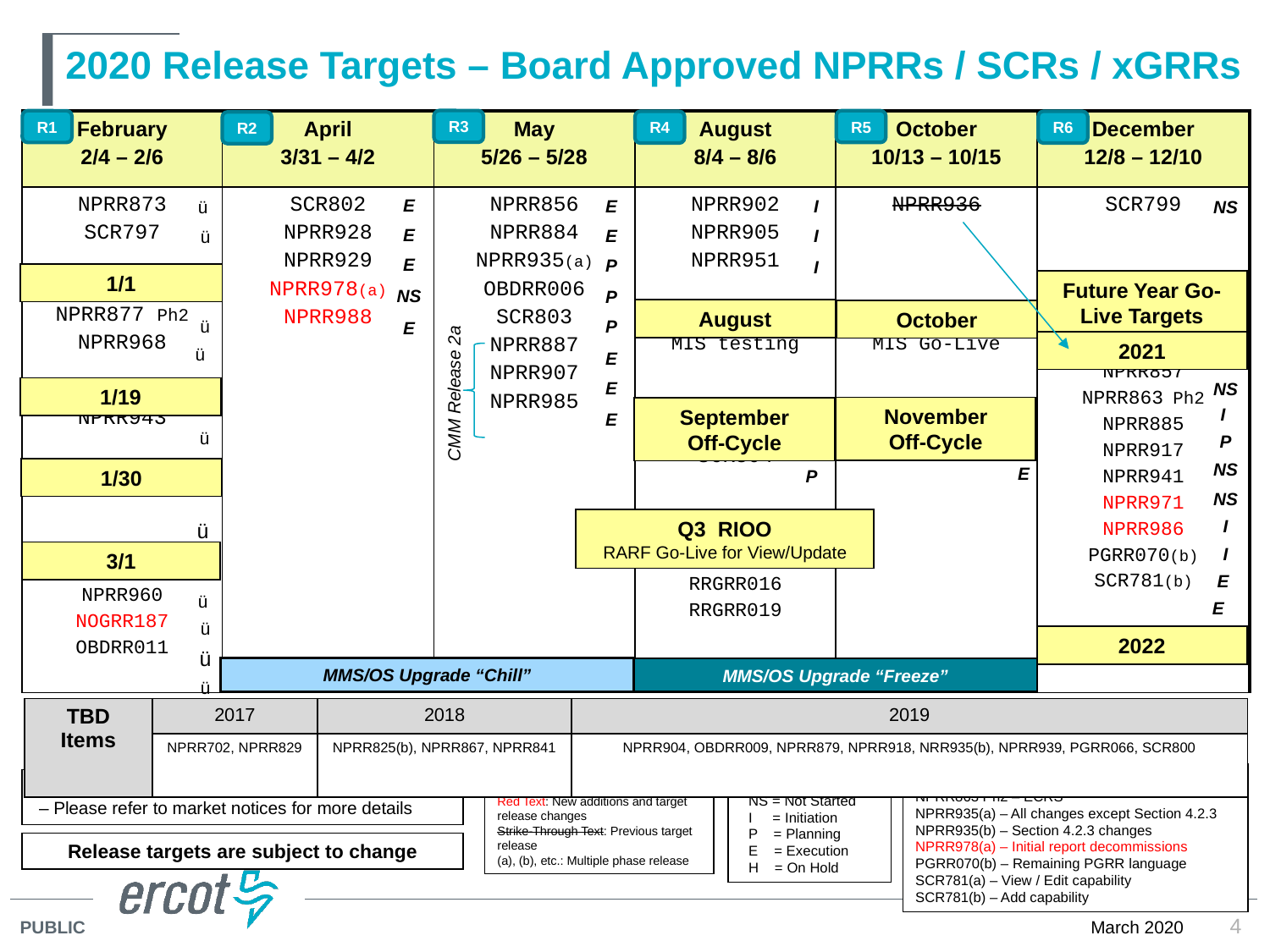

# 2020 Release Targets – Board Approved NPRRs / SCRs / xGRRs
R3
R5
R1
| February 2/4 – 2/6 | April 3/31 – 4/2 | May 5/26 – 5/28 | August 8/4 – 8/6 | October 10/13 – 10/15 | December 12/8 – 12/10 |
| --- | --- | --- | --- | --- | --- |
| NPRR873 SCR797 NPRR877 Ph2 NPRR968 NPRR943 EMIL Web Interface NPRR863 Ph1 NPRR960 NOGRR187 OBDRR011 | SCR802 NPRR928 NPRR929 NPRR978(a) NPRR988 | NPRR856 NPRR884 NPRR935(a) OBDRR006 SCR803 NPRR887 NPRR907 NPRR985 | NPRR902 NPRR905 NPRR951 MIS testing SCR804 SCR781(a) RRGRR016 RRGRR019 | NPRR936 MIS Go-Live MMS/OS Refresh | SCR799 NPRR857 NPRR863 Ph2 NPRR885 NPRR917 NPRR941 NPRR971 NPRR986 PGRR070(b) SCR781(b) |
R4
R6
R2
E

E

E

NS

E

I

I

I

P
E

E

P

P

P

E

E

E
NS

NS

I

P

NS

NS

I

I

E

E
ü

ü

ü
1/1
Future Year Go-Live Targets
August
October
ü

ü
2021

CMM Release 2a
1/19
November
Off-Cycle
September
Off-Cycle
ü
E
1/30
Q3  RIOO
RARF Go-Live for View/Update
3/1
ü

ü

ü

ü
2022
MMS/OS Upgrade “Chill”
MMS/OS Upgrade “Freeze”
| TBD Items | 2017 | 2018 | 2019 |
| --- | --- | --- | --- |
|  | NPRR702, NPRR829 | NPRR825(b), NPRR867, NPRR841 | NPRR904, OBDRR009, NPRR879, NPRR918, NRR935(b), NPRR939, PGRR066, SCR800 |
NPRR863 Ph1 – FFR
NPRR863 Ph2 – ECRS
NPRR935(a) – All changes except Section 4.2.3
NPRR935(b) – Section 4.2.3 changes
NPRR978(a) – Initial report decommissions
PGRR070(b) – Remaining PGRR language
SCR781(a) – View / Edit capability
SCR781(b) – Add capability
Project Status Codes
  NS = Not Started
  I     = Initiation
  P    = Planning
  E    = Execution
  H    = On Hold
Go-live dates can differ from Protocol effective dates – Please refer to market notices for more details
APPENDIX
Red Text: New additions and target release changes
Strike-Through Text: Previous target release
(a), (b), etc.: Multiple phase release
Release targets are subject to change
4